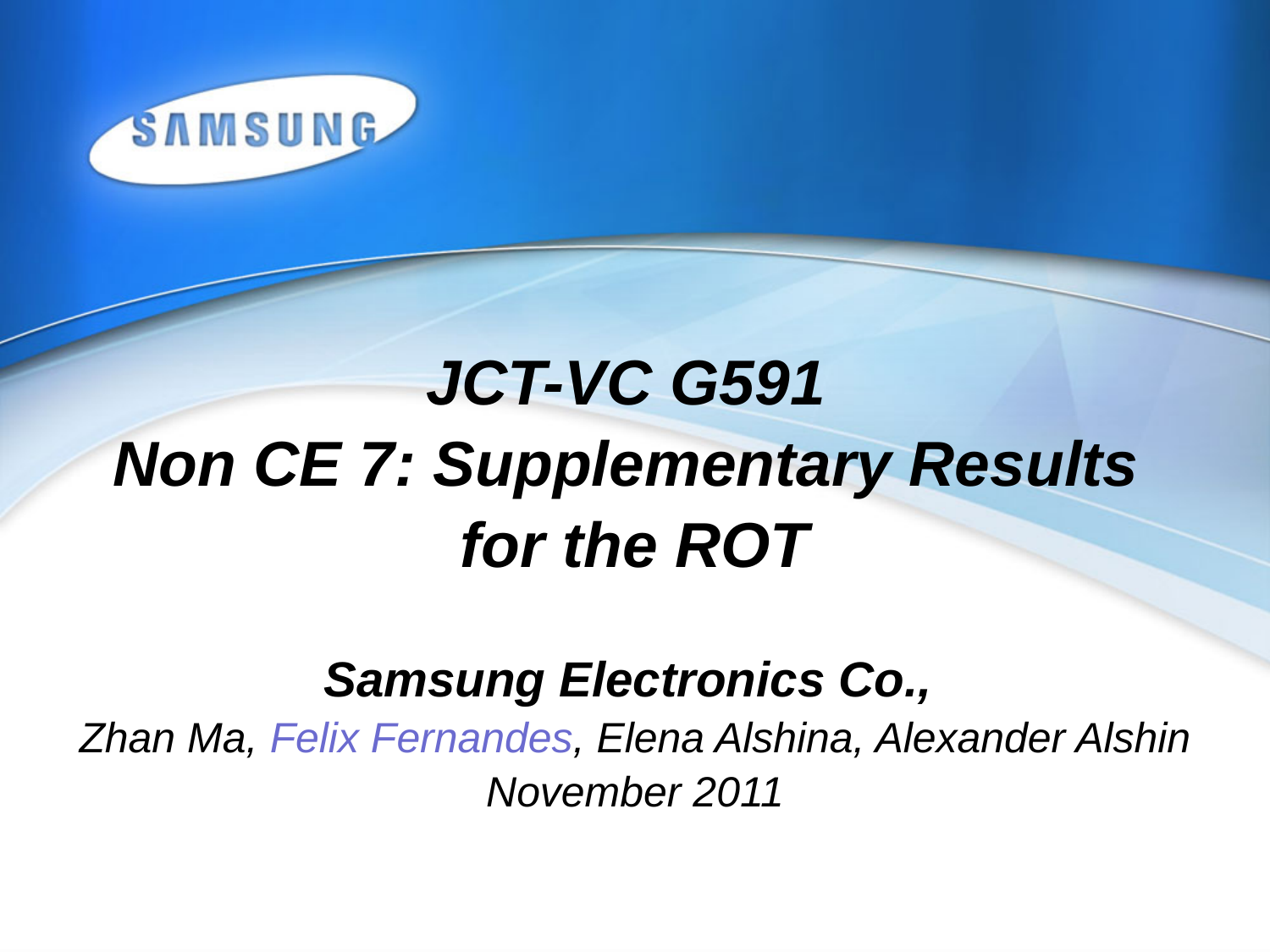

JCT-VC G591
Non CE 7: Supplementary Results
for the ROT

Samsung Electronics Co.,
Zhan Ma, Felix Fernandes, Elena Alshina, Alexander Alshin
November 2011